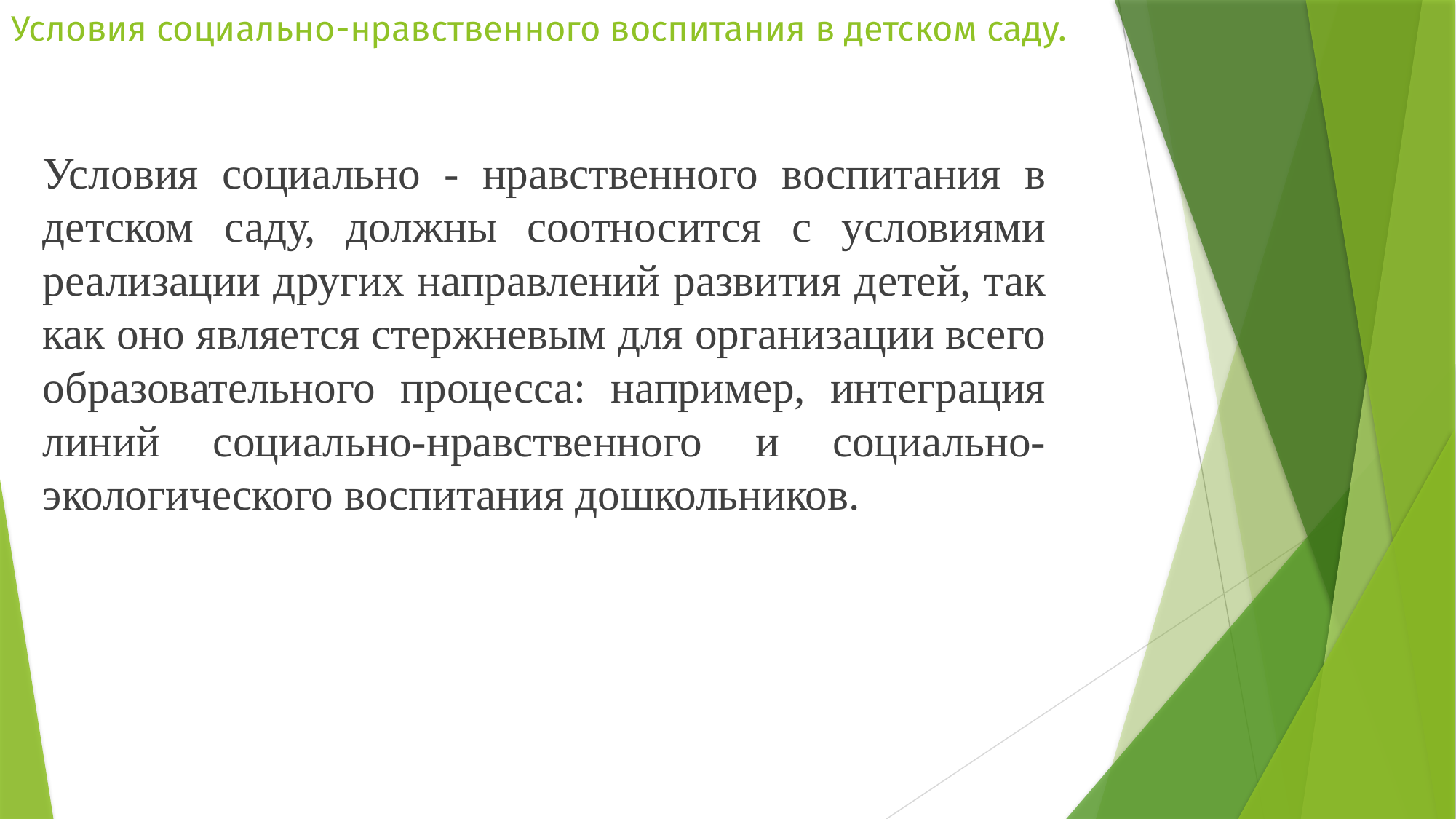

# Условия социально-нравственного воспитания в детском саду.
Условия социально - нравственного воспитания в детском саду, должны соотносится с условиями реализации других направлений развития детей, так как оно является стержневым для организации всего образовательного процесса: например, интеграция линий социально-нравственного и социально-экологического воспитания дошкольников.